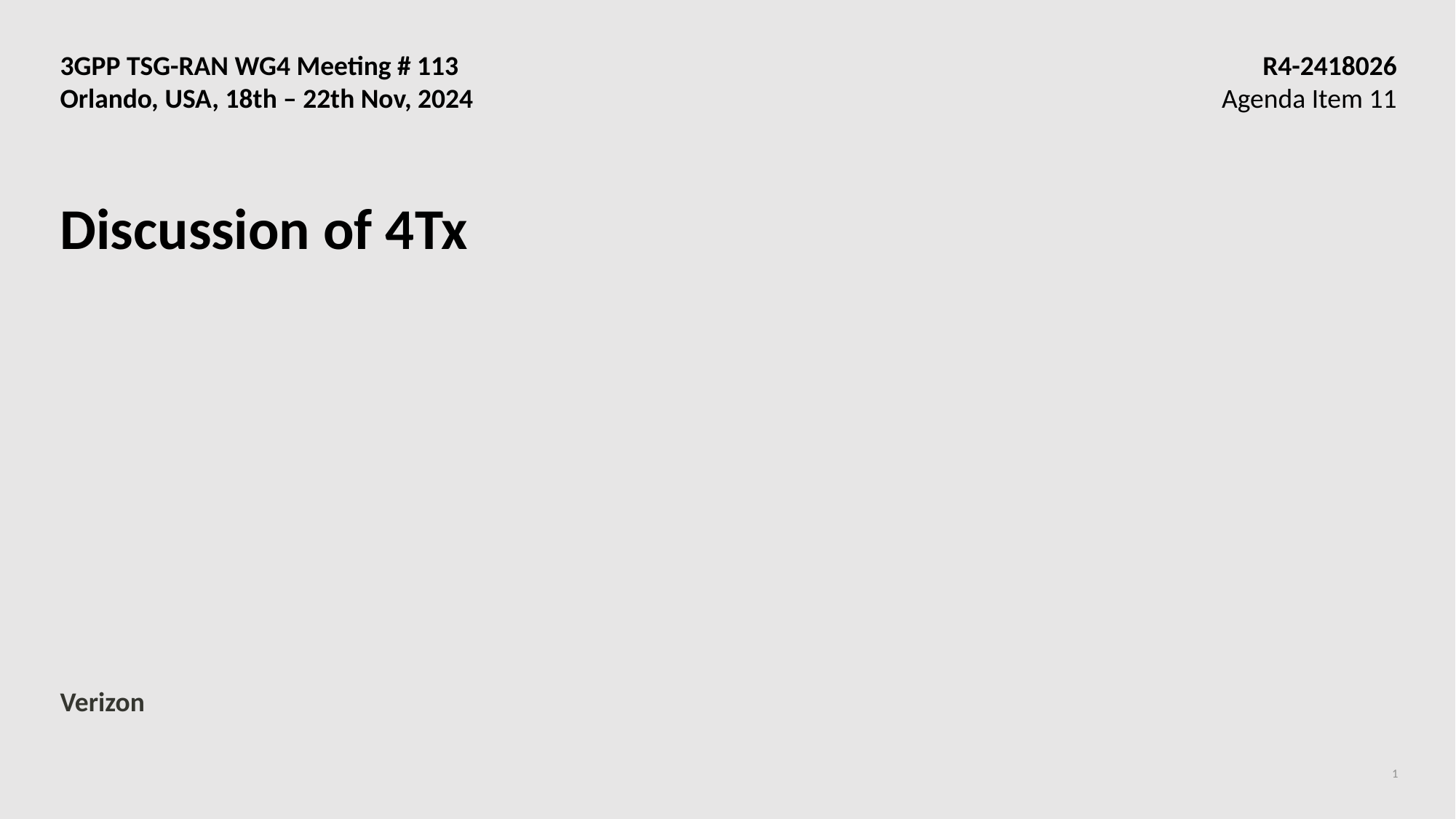

3GPP TSG-RAN WG4 Meeting # 113	 R4-2418026
Orlando, USA, 18th – 22th Nov, 2024	Agenda Item 11
# Discussion of 4Tx
Verizon
1